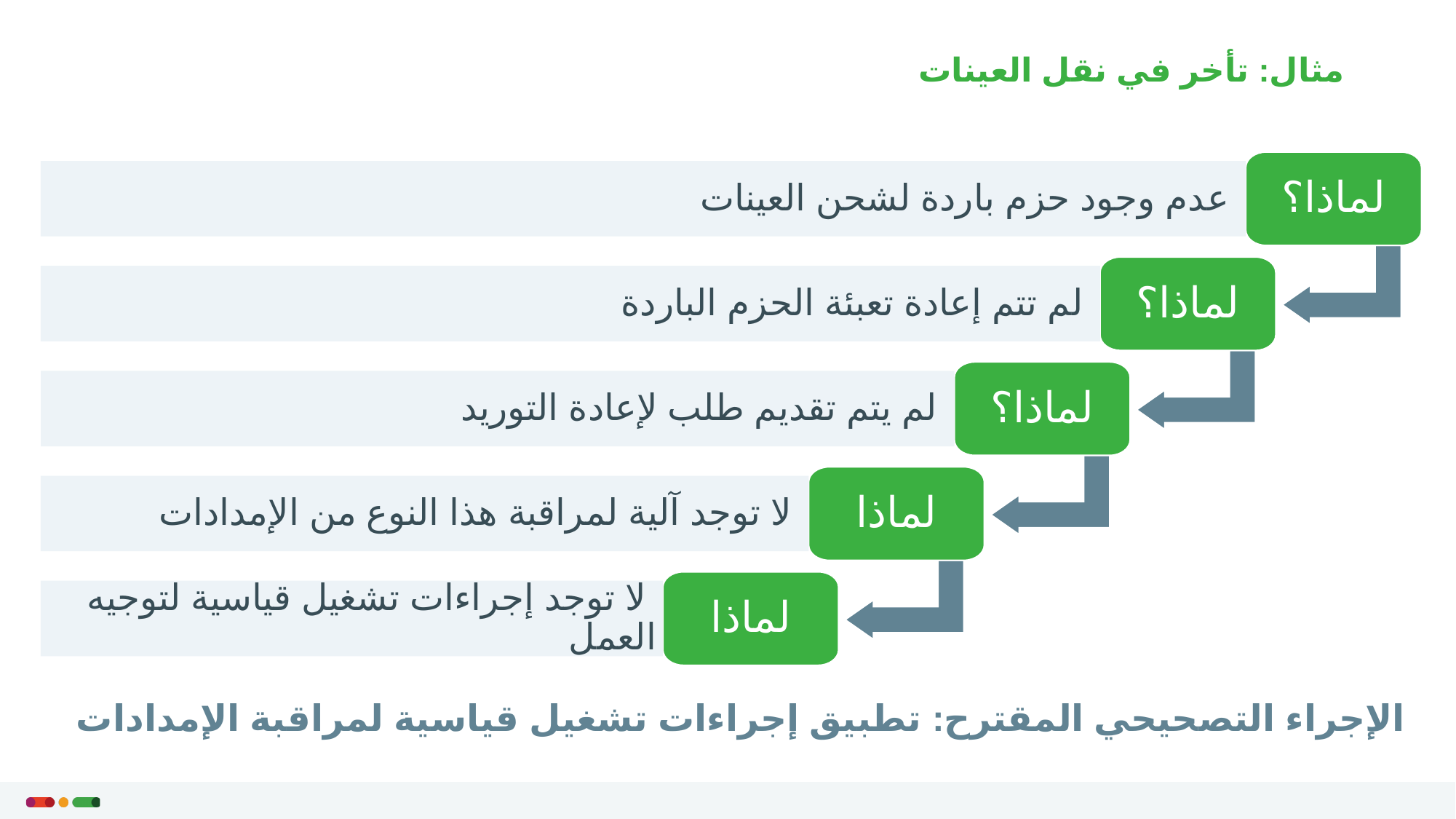

# مثال: تأخر في نقل العينات
لماذا؟
 عدم وجود حزم باردة لشحن العينات

لماذا؟
 لم تتم إعادة تعبئة الحزم الباردة

لماذا؟
 لم يتم تقديم طلب لإعادة التوريد

لماذا
 لا توجد آلية لمراقبة هذا النوع من الإمدادات

لماذا
 لا توجد إجراءات تشغيل قياسية لتوجيه العمل
الإجراء التصحيحي المقترح: تطبيق إجراءات تشغيل قياسية لمراقبة الإمدادات